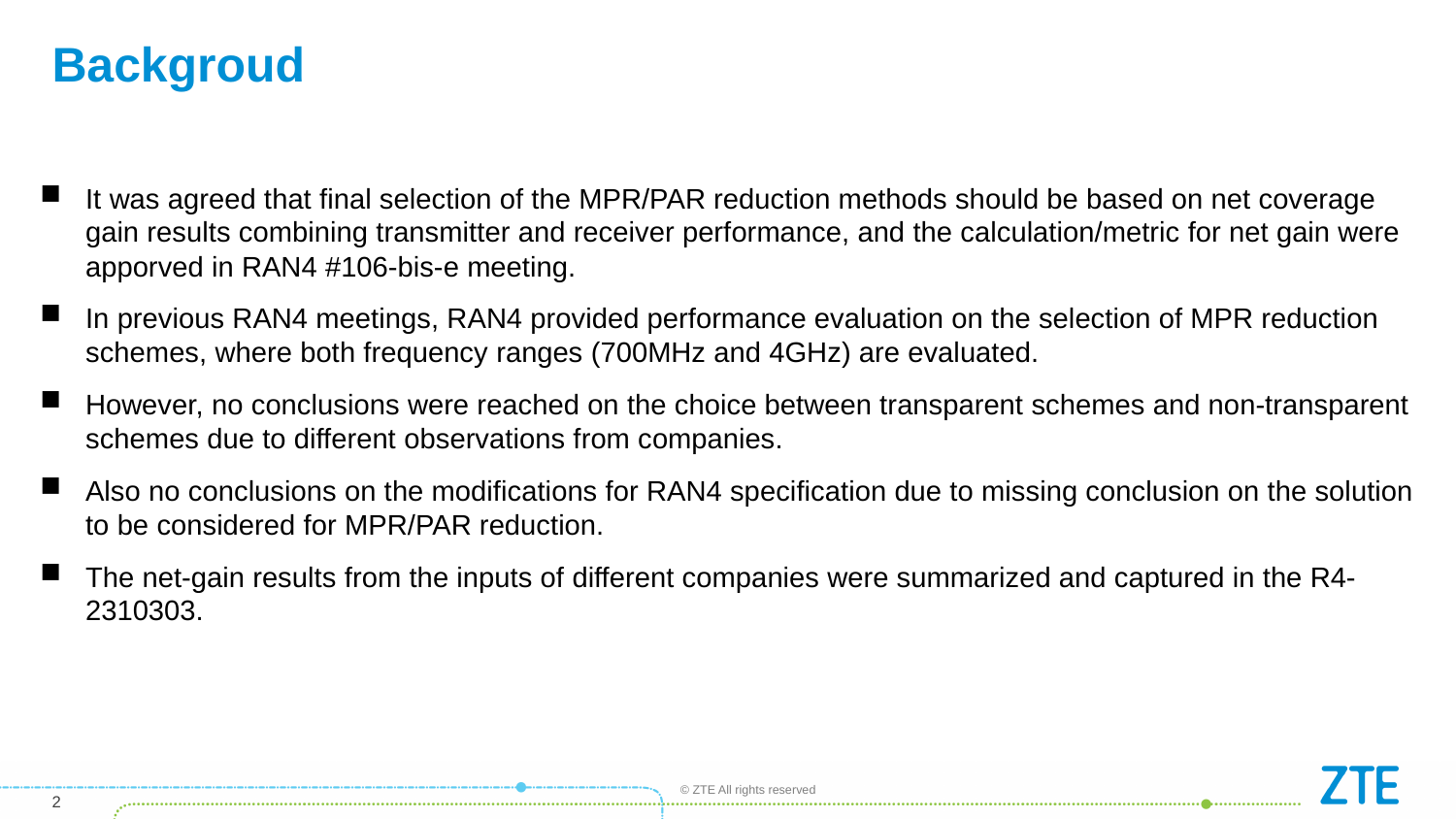

# Backgroud
It was agreed that final selection of the MPR/PAR reduction methods should be based on net coverage gain results combining transmitter and receiver performance, and the calculation/metric for net gain were apporved in RAN4 #106-bis-e meeting.
In previous RAN4 meetings, RAN4 provided performance evaluation on the selection of MPR reduction schemes, where both frequency ranges (700MHz and 4GHz) are evaluated.
However, no conclusions were reached on the choice between transparent schemes and non-transparent schemes due to different observations from companies.
Also no conclusions on the modifications for RAN4 specification due to missing conclusion on the solution to be considered for MPR/PAR reduction.
The net-gain results from the inputs of different companies were summarized and captured in the R4-2310303.